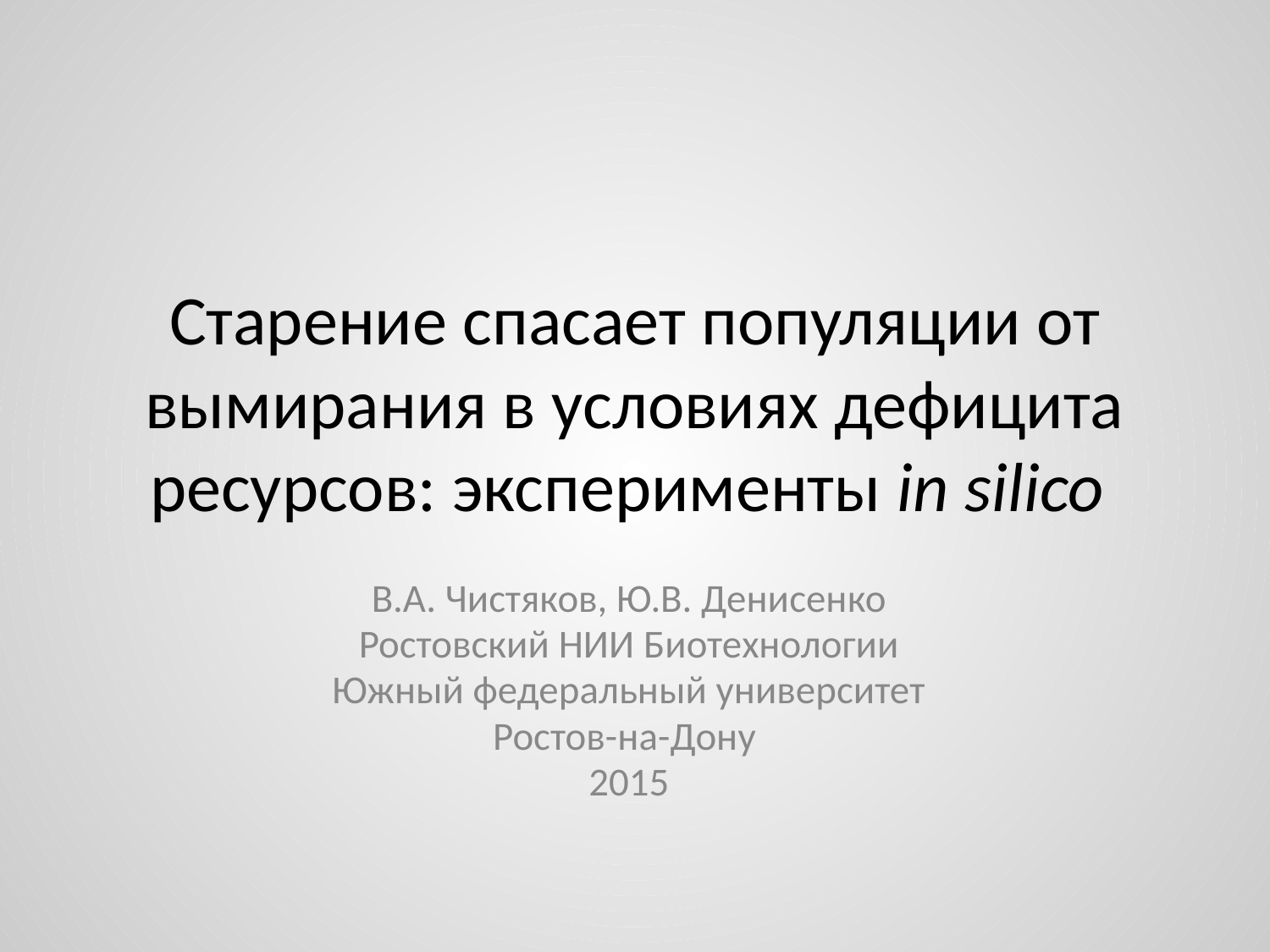

# Старение спасает популяции от вымирания в условиях дефицита ресурсов: эксперименты in silico
В.А. Чистяков, Ю.В. Денисенко
Ростовский НИИ Биотехнологии
Южный федеральный университет
Ростов-на-Дону
2015